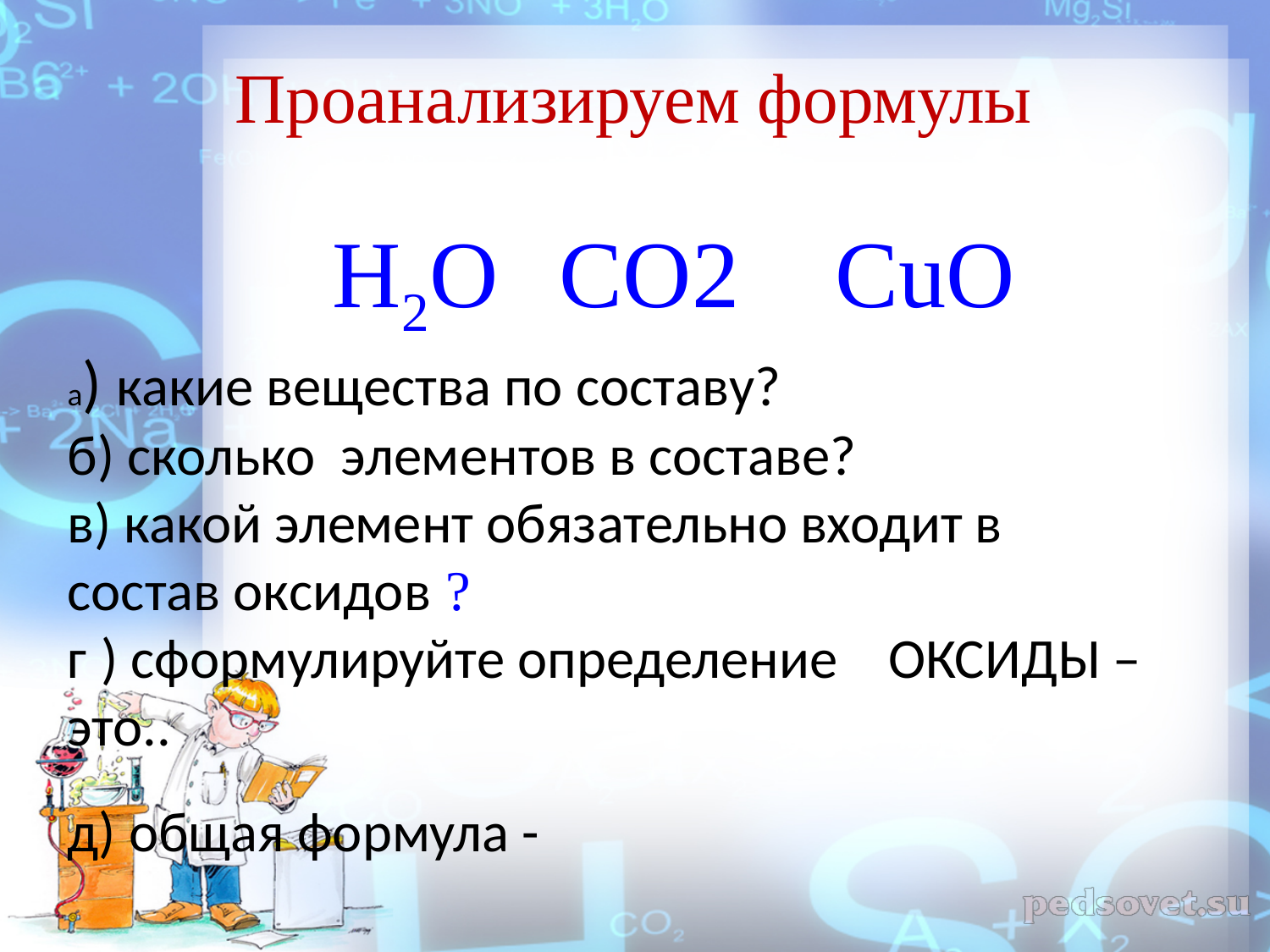

Проанализируем формулы
  Н2O   СО2    CuO
а) какие вещества по составу?
б) сколько  элементов в составе?
в) какой элемент обязательно входит в          состав оксидов ?
г ) сформулируйте определение    ОКСИДЫ –это..
д) общая формула -